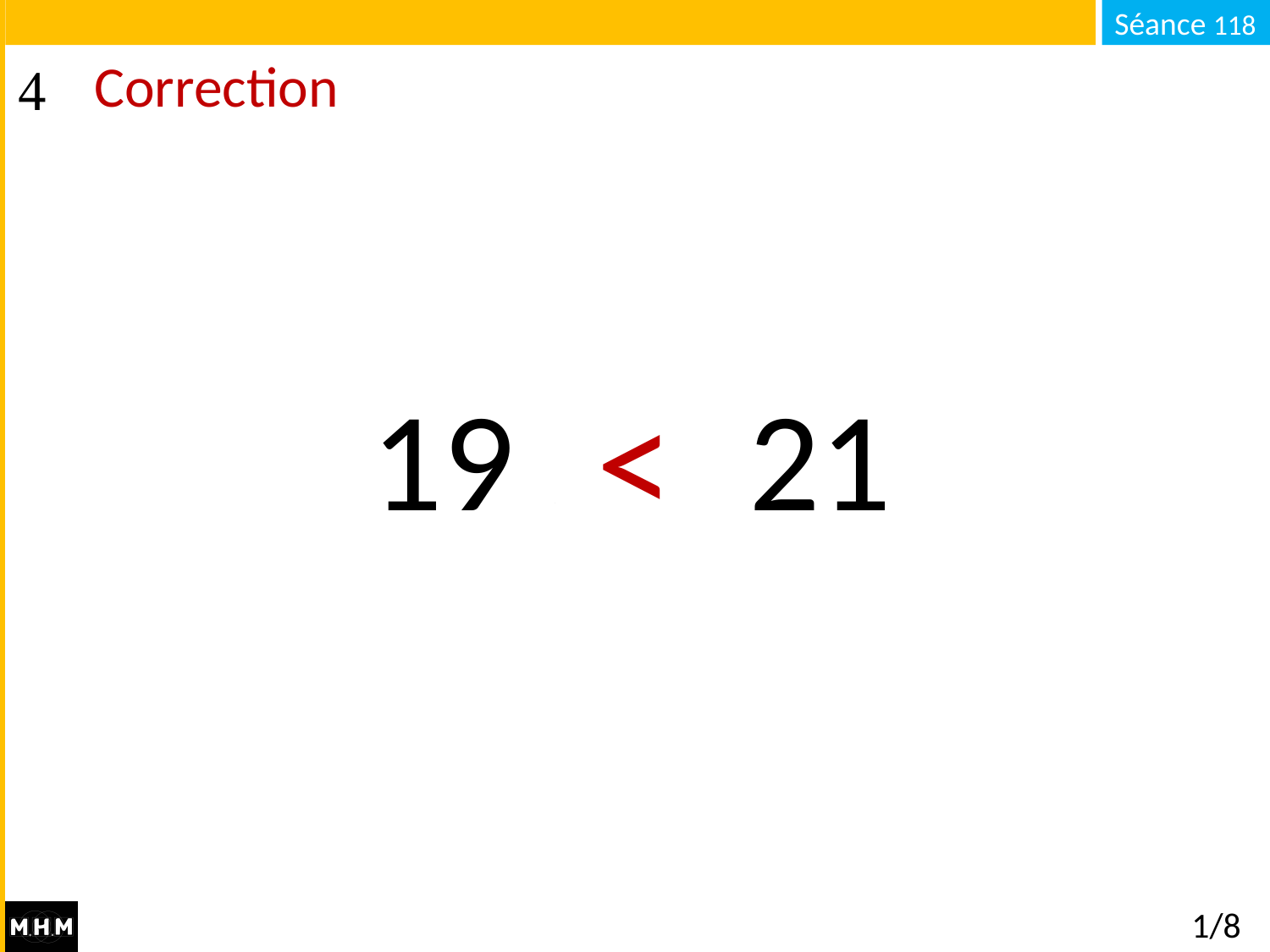

# Correction
<
19 . . . 21
1/8